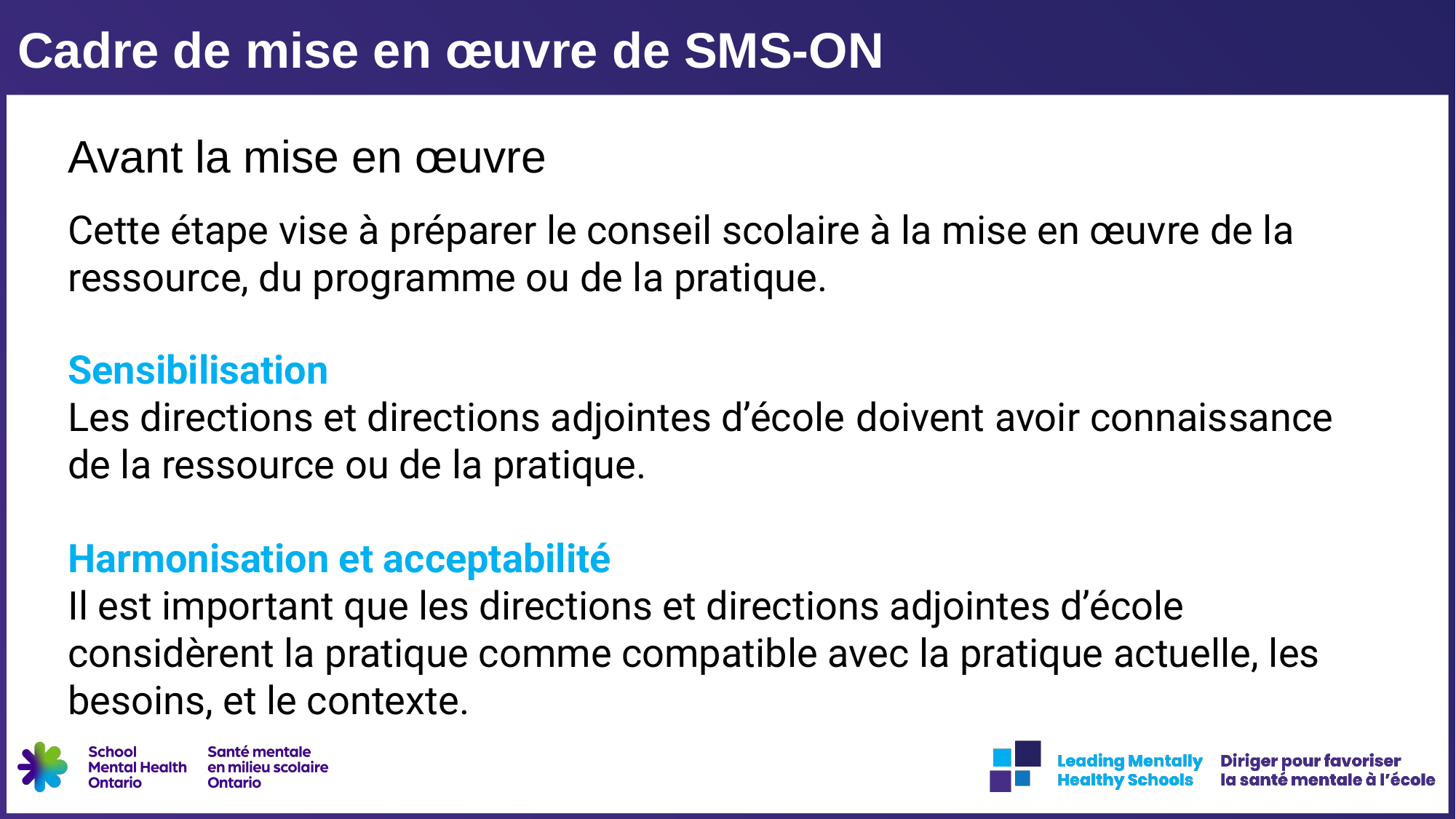

# Cadre de mise en œuvre de SMS-ON​
Avant la mise en œuvre​
Cette étape vise à préparer le conseil scolaire à la mise en œuvre de la ressource, du programme ou de la pratique.​
Sensibilisation
Les directions et directions adjointes d’école doivent avoir connaissance de la ressource ou de la pratique.

Harmonisation et acceptabilité
Il est important que les directions et directions adjointes d’école considèrent la pratique comme compatible avec la pratique actuelle, les besoins, et le contexte.